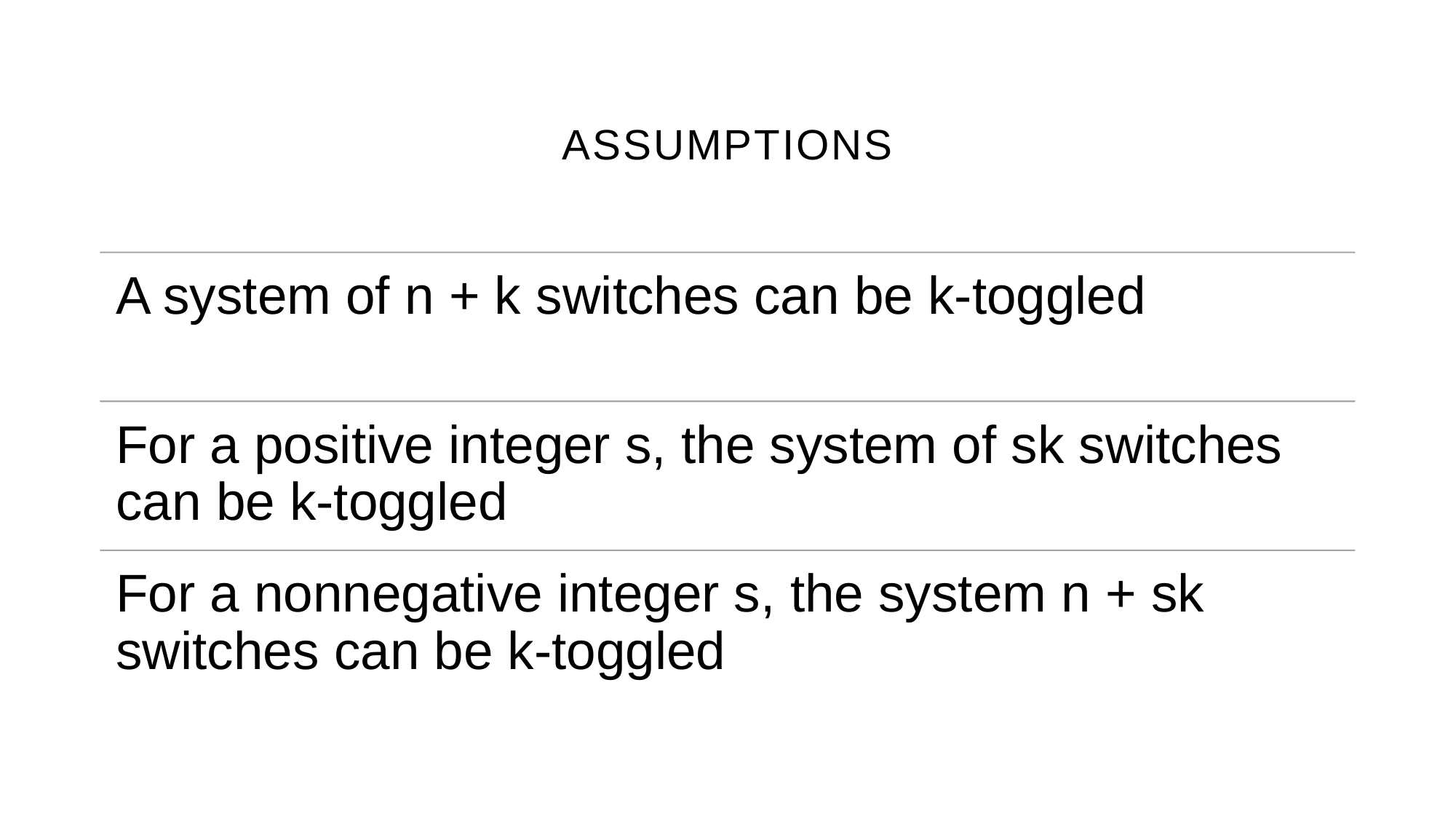

# Assumptions
A system of n + k switches can be k-toggled
For a positive integer s, the system of sk switches can be k-toggled
For a nonnegative integer s, the system n + sk switches can be k-toggled